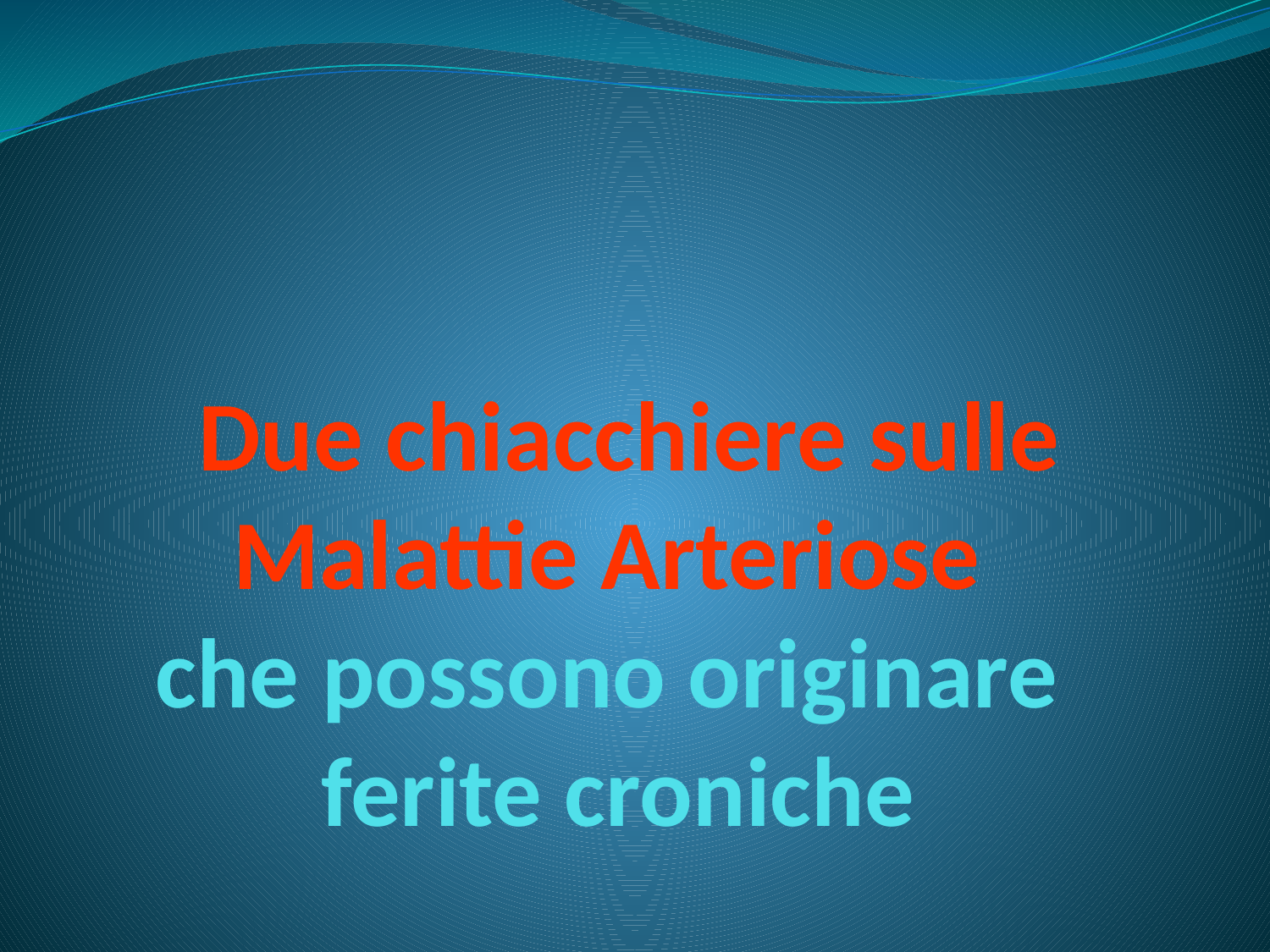

# Due chiacchiere sulle Malattie Arteriose che possono originare ferite croniche